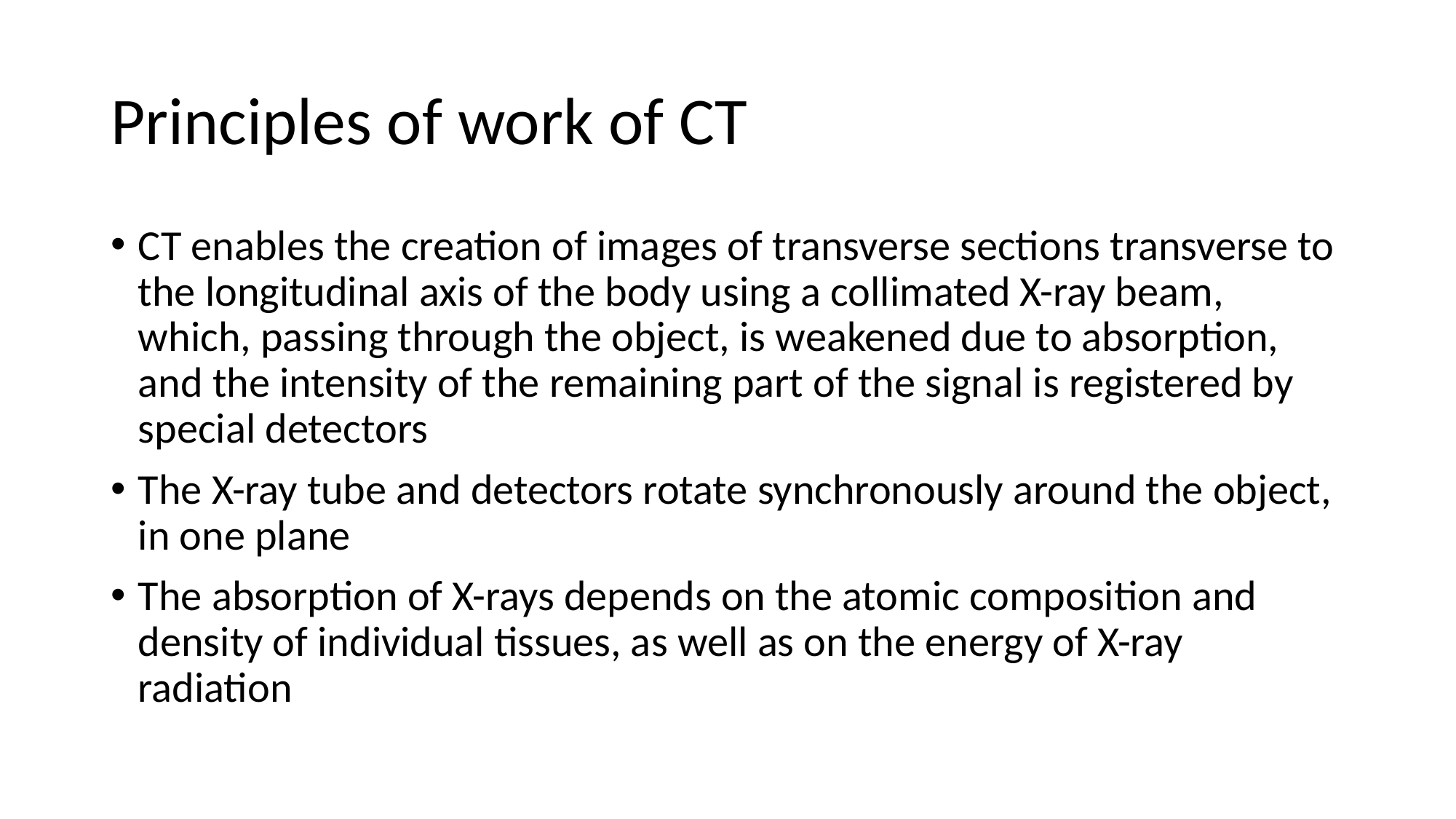

# Principles of work of CT
CT enables the creation of images of transverse sections transverse to the longitudinal axis of the body using a collimated X-ray beam, which, passing through the object, is weakened due to absorption, and the intensity of the remaining part of the signal is registered by special detectors
The X-ray tube and detectors rotate synchronously around the object, in one plane
The absorption of X-rays depends on the atomic composition and density of individual tissues, as well as on the energy of X-ray radiation